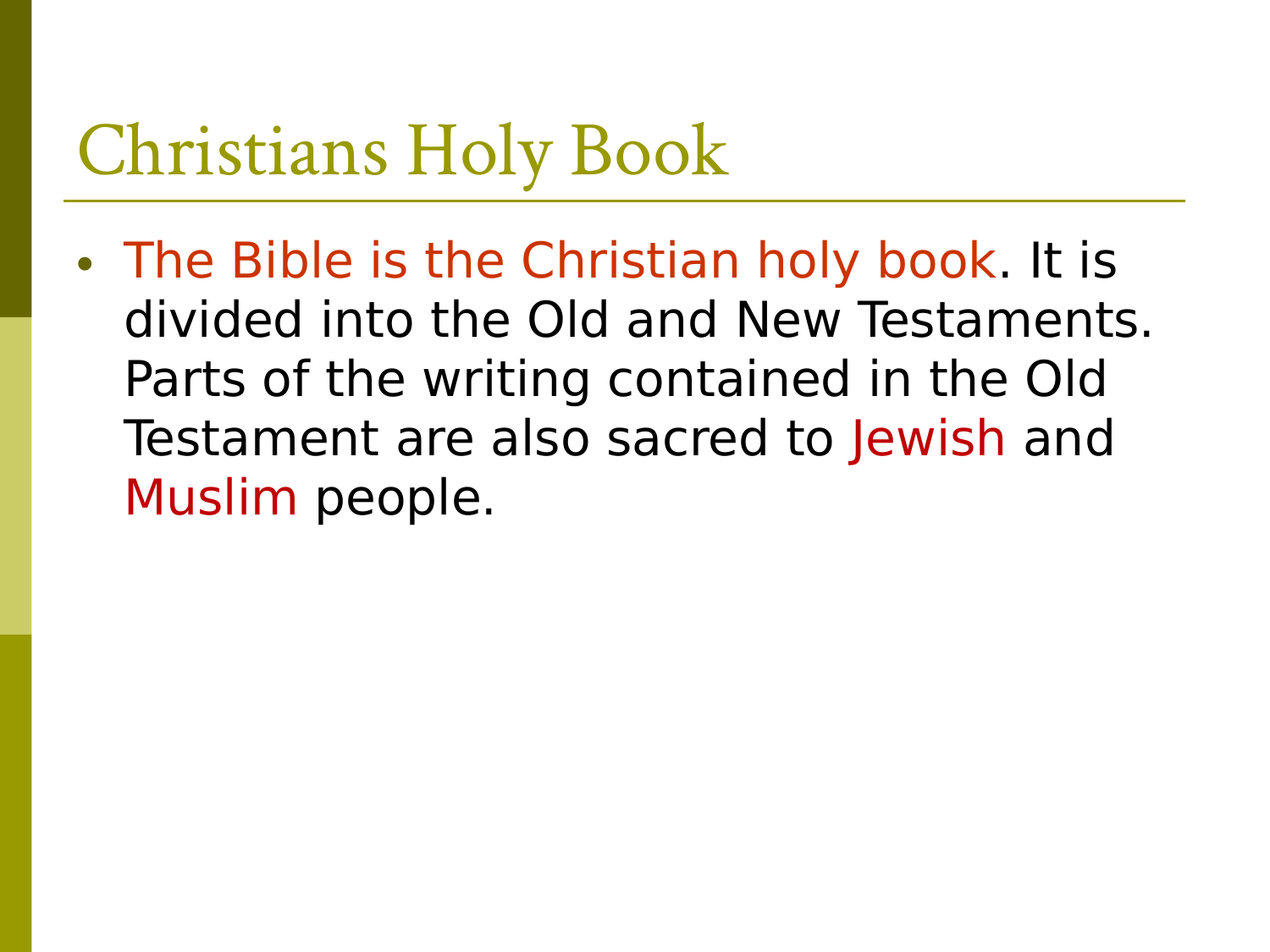

# Christians Holy Book
The Bible is the Christian holy book. It is divided into the Old and New Testaments. Parts of the writing contained in the Old Testament are also sacred to Jewish and Muslim people.